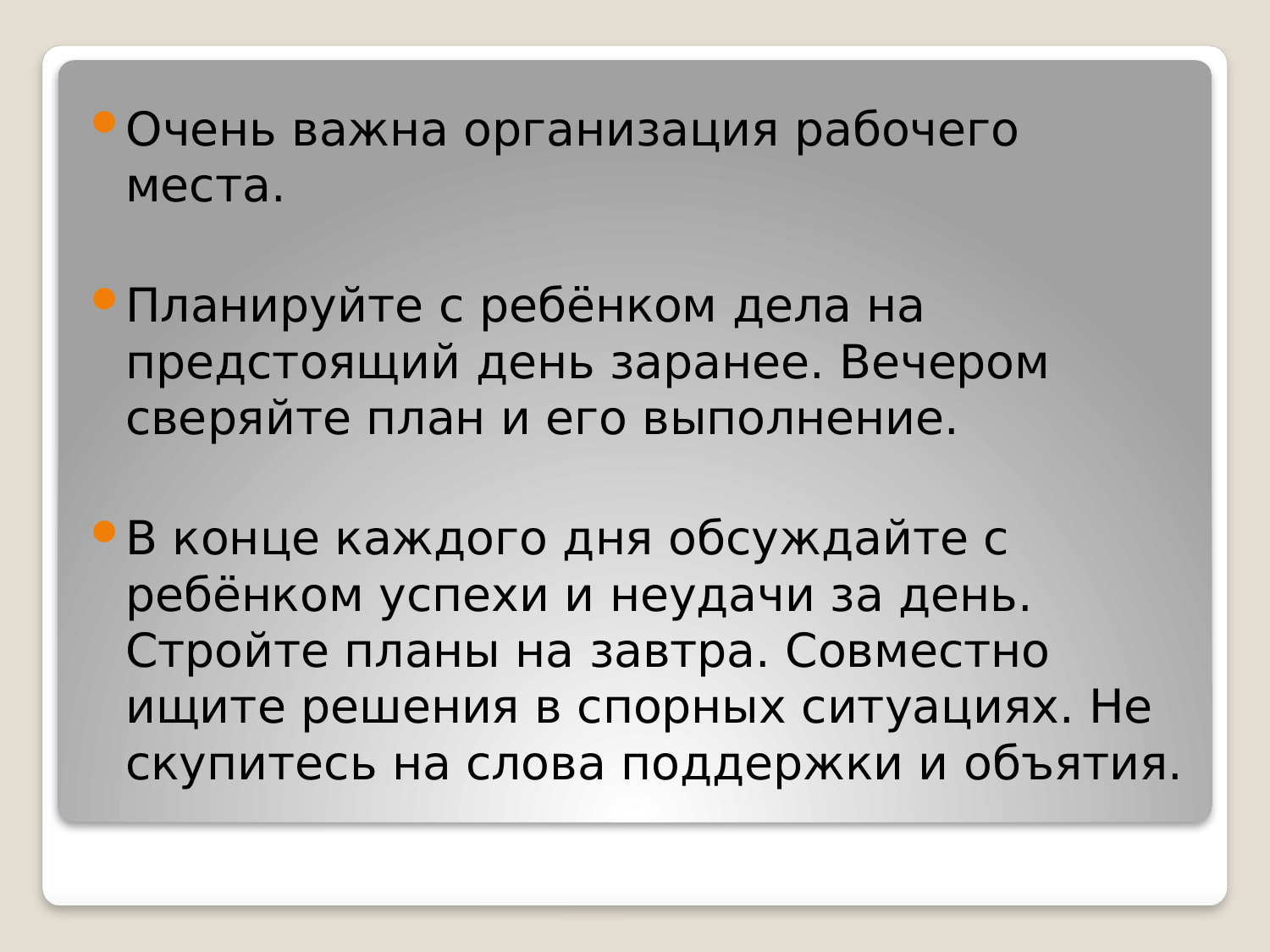

Очень важна организация рабочего места.

Планируйте с ребёнком дела на предстоящий день заранее. Вечером сверяйте план и его выполнение.

В конце каждого дня обсуждайте с ребёнком успехи и неудачи за день. Стройте планы на завтра. Совместно ищите решения в спорных ситуациях. Не скупитесь на слова поддержки и объятия.